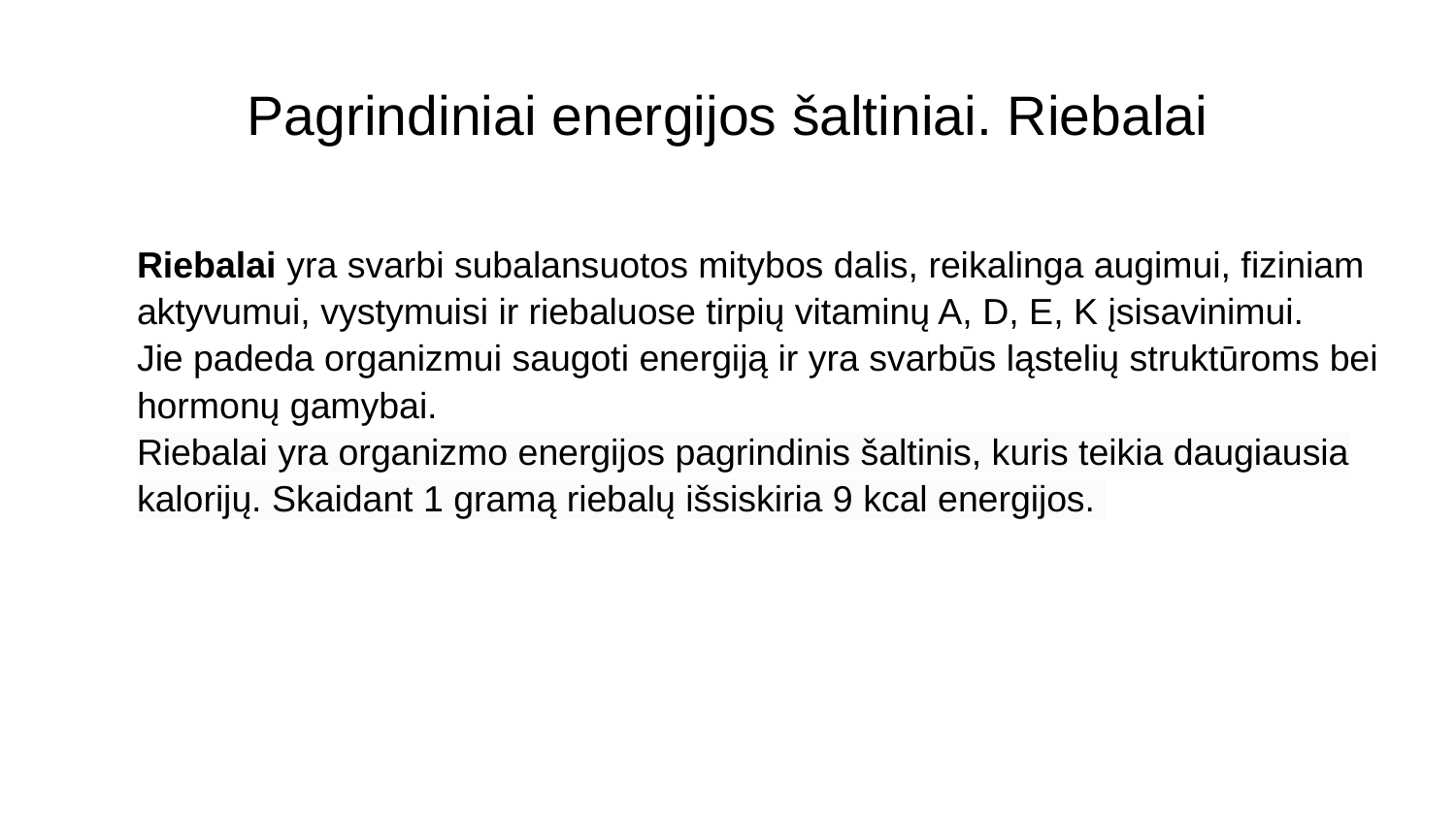

# Pagrindiniai energijos šaltiniai. Riebalai

Riebalai yra svarbi subalansuotos mitybos dalis, reikalinga augimui, fiziniam aktyvumui, vystymuisi ir riebaluose tirpių vitaminų A, D, E, K įsisavinimui.
Jie padeda organizmui saugoti energiją ir yra svarbūs ląstelių struktūroms bei hormonų gamybai.
Riebalai yra organizmo energijos pagrindinis šaltinis, kuris teikia daugiausia kalorijų. Skaidant 1 gramą riebalų išsiskiria 9 kcal energijos.